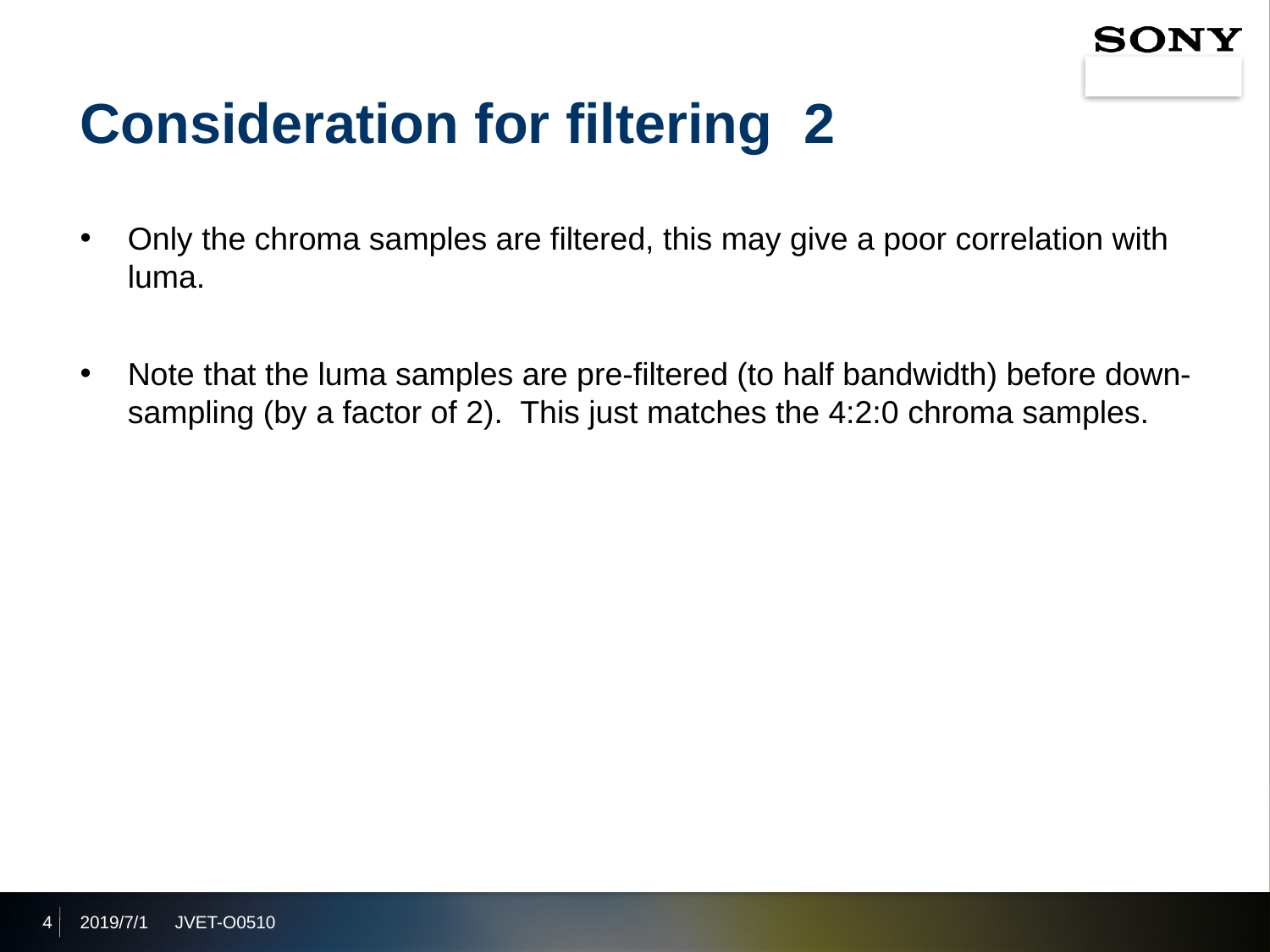

# Consideration for filtering  2

Only the chroma samples are filtered, this may give a poor correlation with luma.

Note that the luma samples are pre-filtered (to half bandwidth) before down-sampling (by a factor of 2).  This just matches the 4:2:0 chroma samples.

4
2019/7/1
JVET-O0510